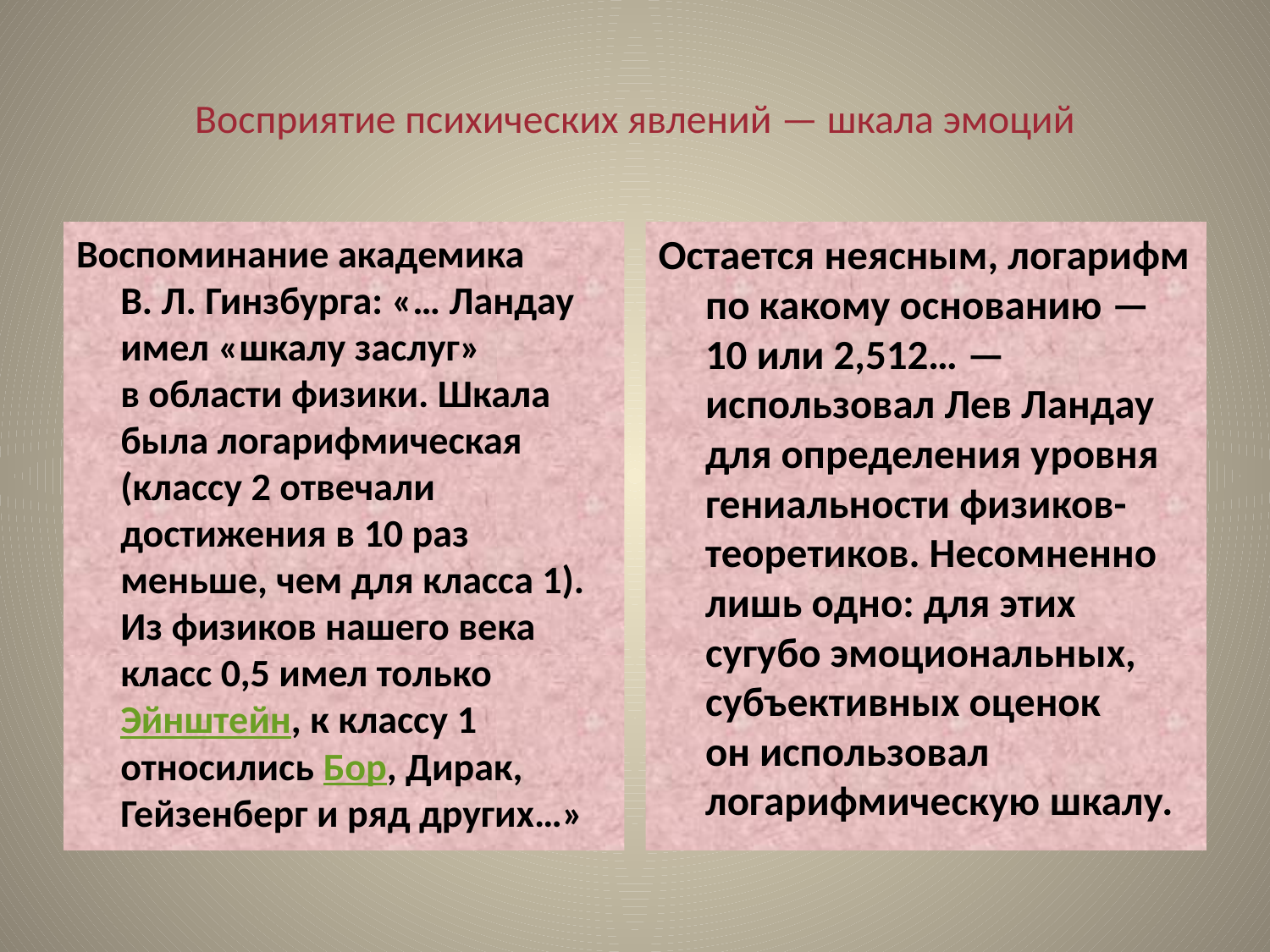

# Восприятие психических явлений — шкала эмоций
Воспоминание академика В. Л. Гинзбурга: «… Ландау имел «шкалу заслуг» в области физики. Шкала была логарифмическая (классу 2 отвечали достижения в 10 раз меньше, чем для класса 1). Из физиков нашего века класс 0,5 имел только Эйнштейн, к классу 1 относились Бор, Дирак, Гейзенберг и ряд других…»

Остается неясным, логарифм по какому основанию — 10 или 2,512… — использовал Лев Ландау для определения уровня гениальности физиков-теоретиков. Несомненно лишь одно: для этих сугубо эмоциональных, субъективных оценок он использовал логарифмическую шкалу.